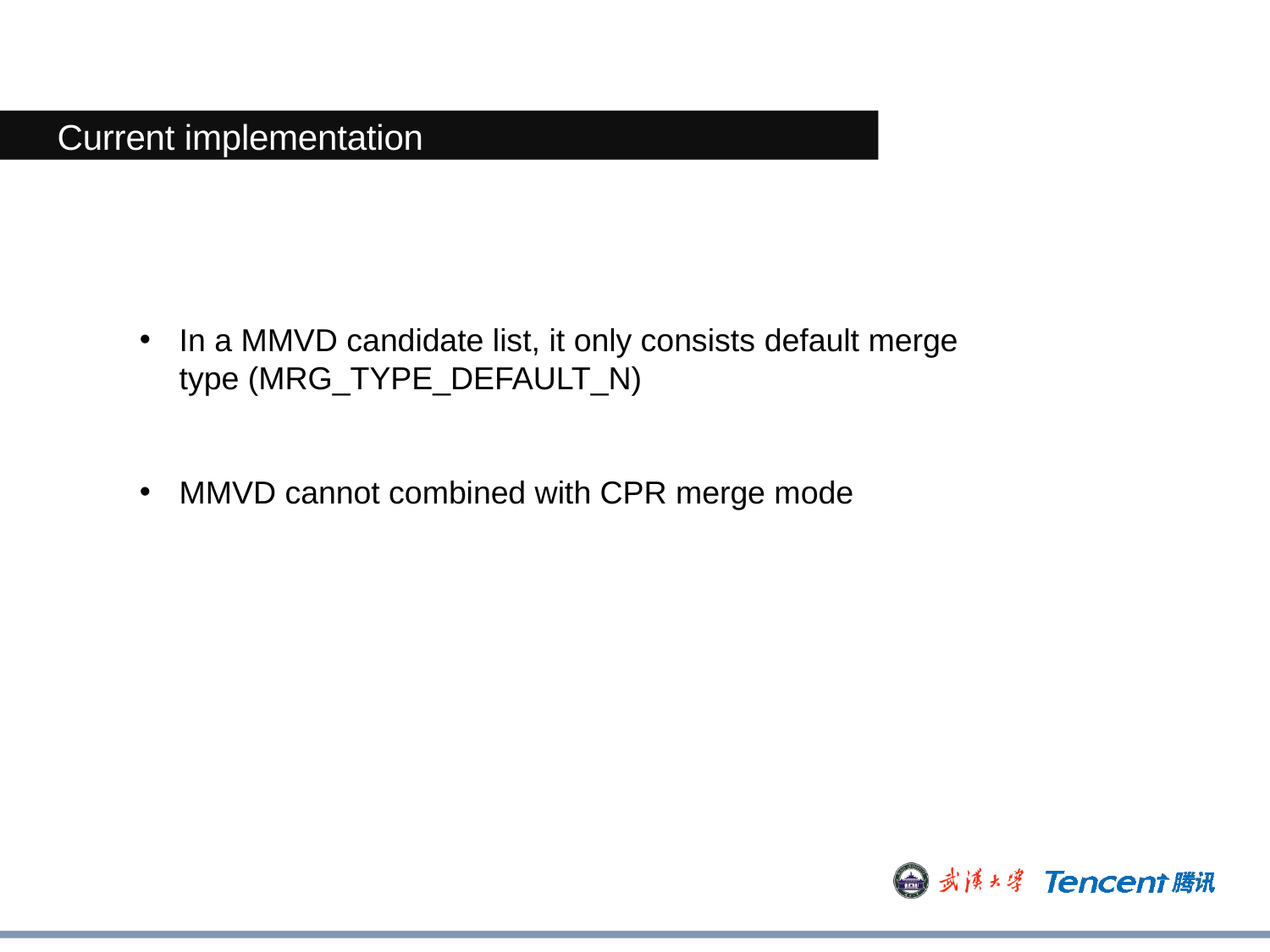

Current implementation
In a MMVD candidate list, it only consists default merge type (MRG_TYPE_DEFAULT_N)

MMVD cannot combined with CPR merge mode